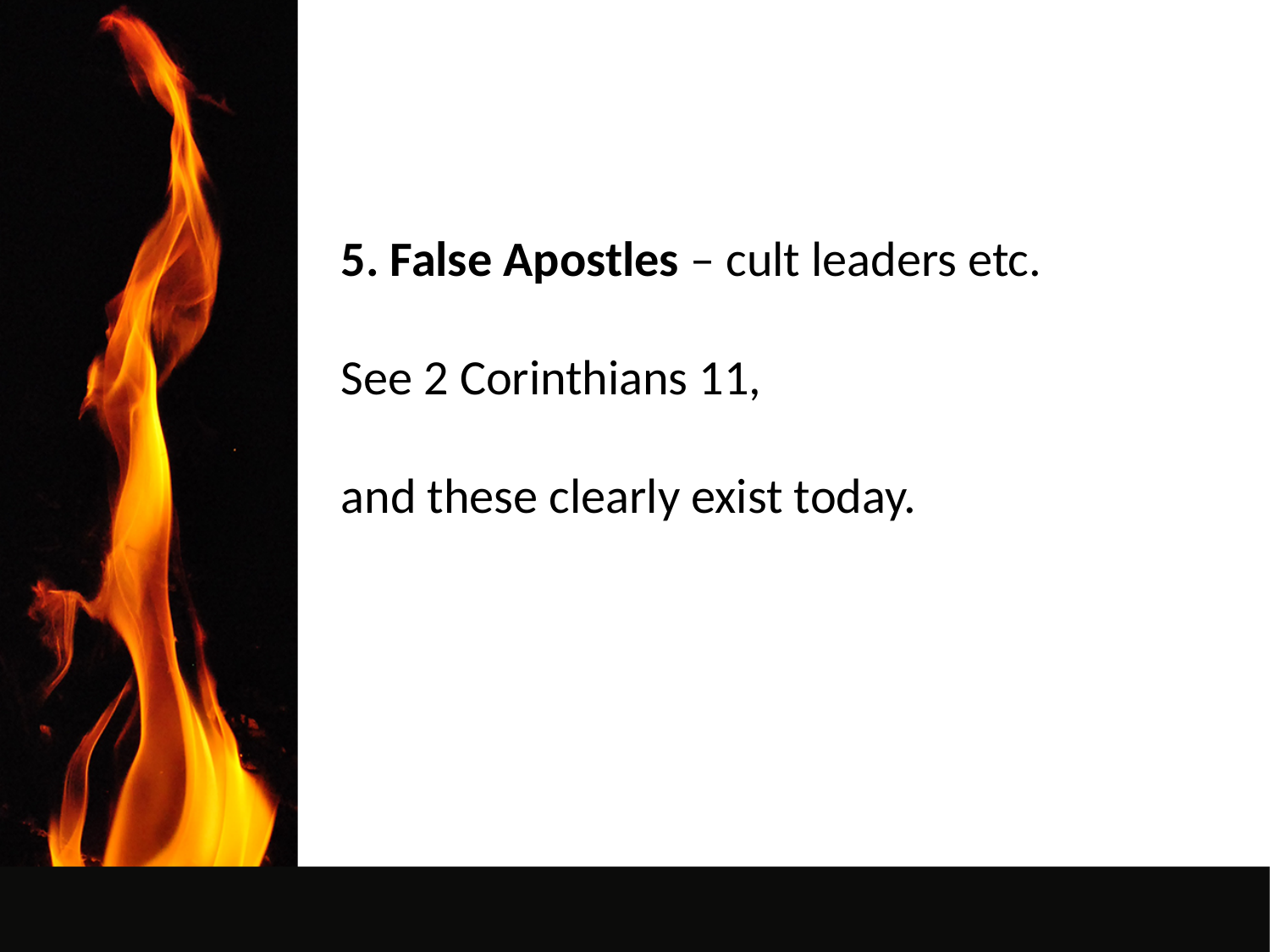

5. False Apostles – cult leaders etc.

See 2 Corinthians 11,

and these clearly exist today.